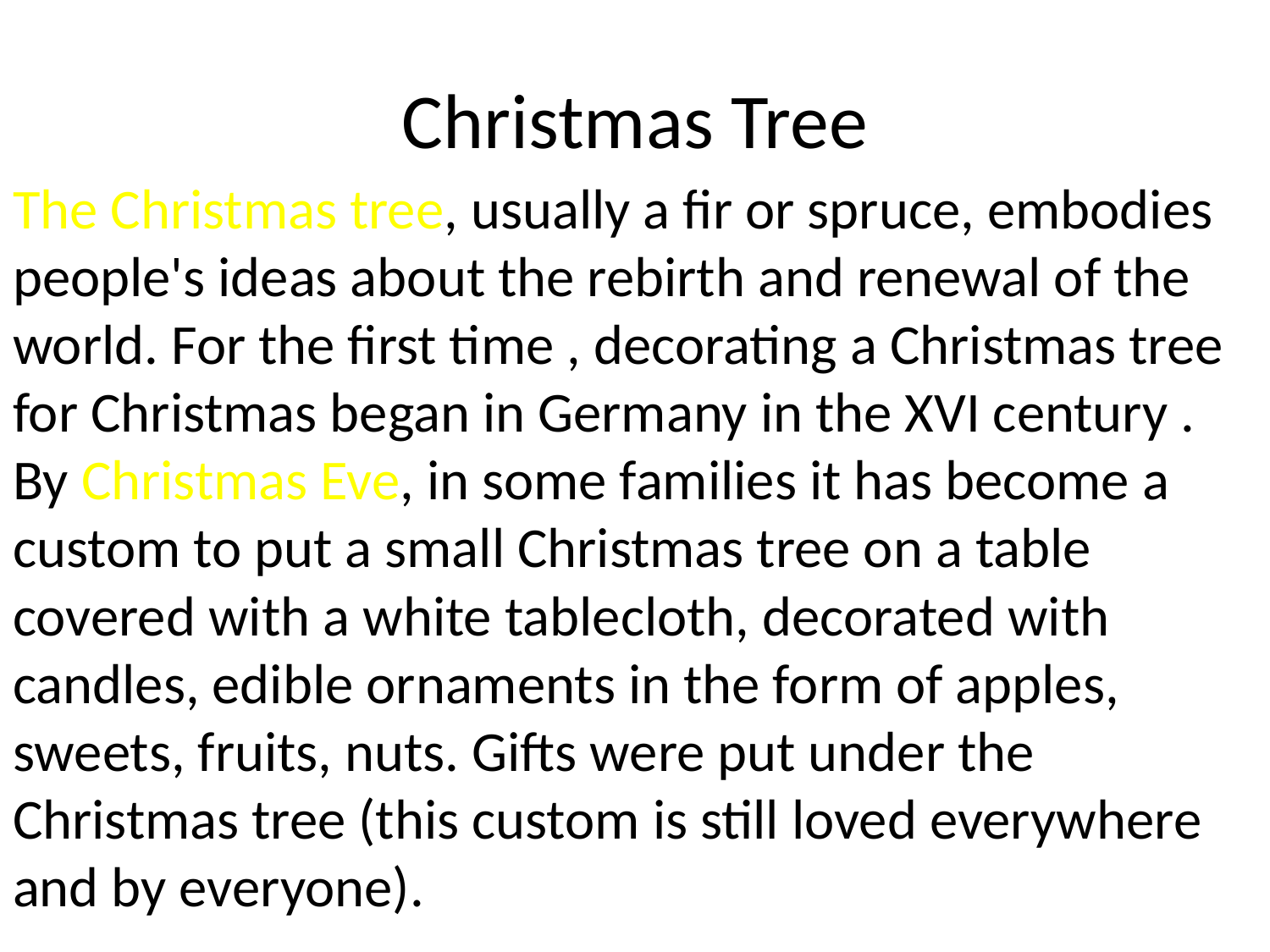

# Christmas Tree
The Christmas tree, usually a fir or spruce, embodies people's ideas about the rebirth and renewal of the world. For the first time , decorating a Christmas tree for Christmas began in Germany in the XVI century . By Christmas Eve, in some families it has become a custom to put a small Christmas tree on a table covered with a white tablecloth, decorated with candles, edible ornaments in the form of apples, sweets, fruits, nuts. Gifts were put under the Christmas tree (this custom is still loved everywhere and by everyone).